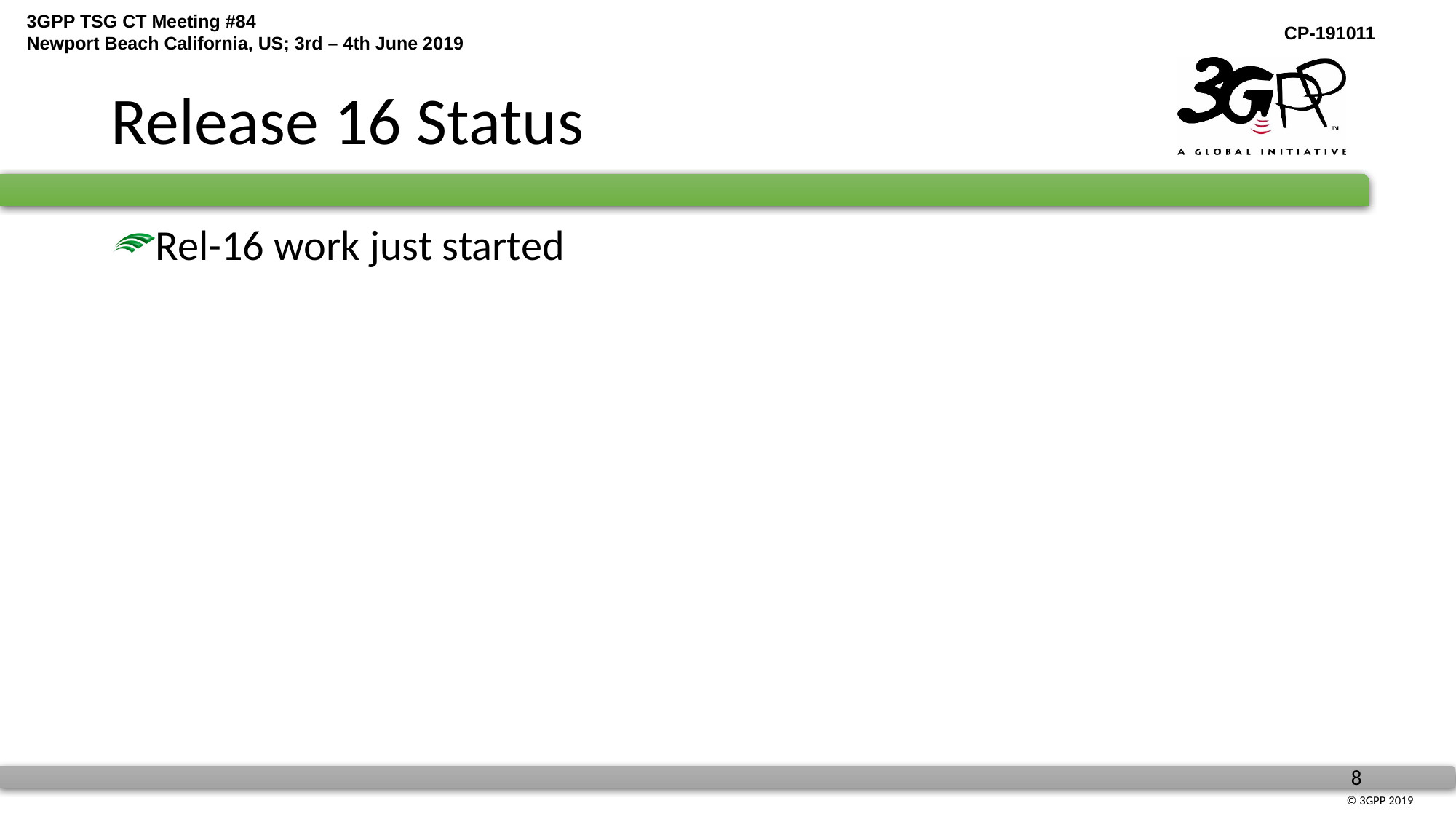

# Release 16 Status
Rel-16 work just started